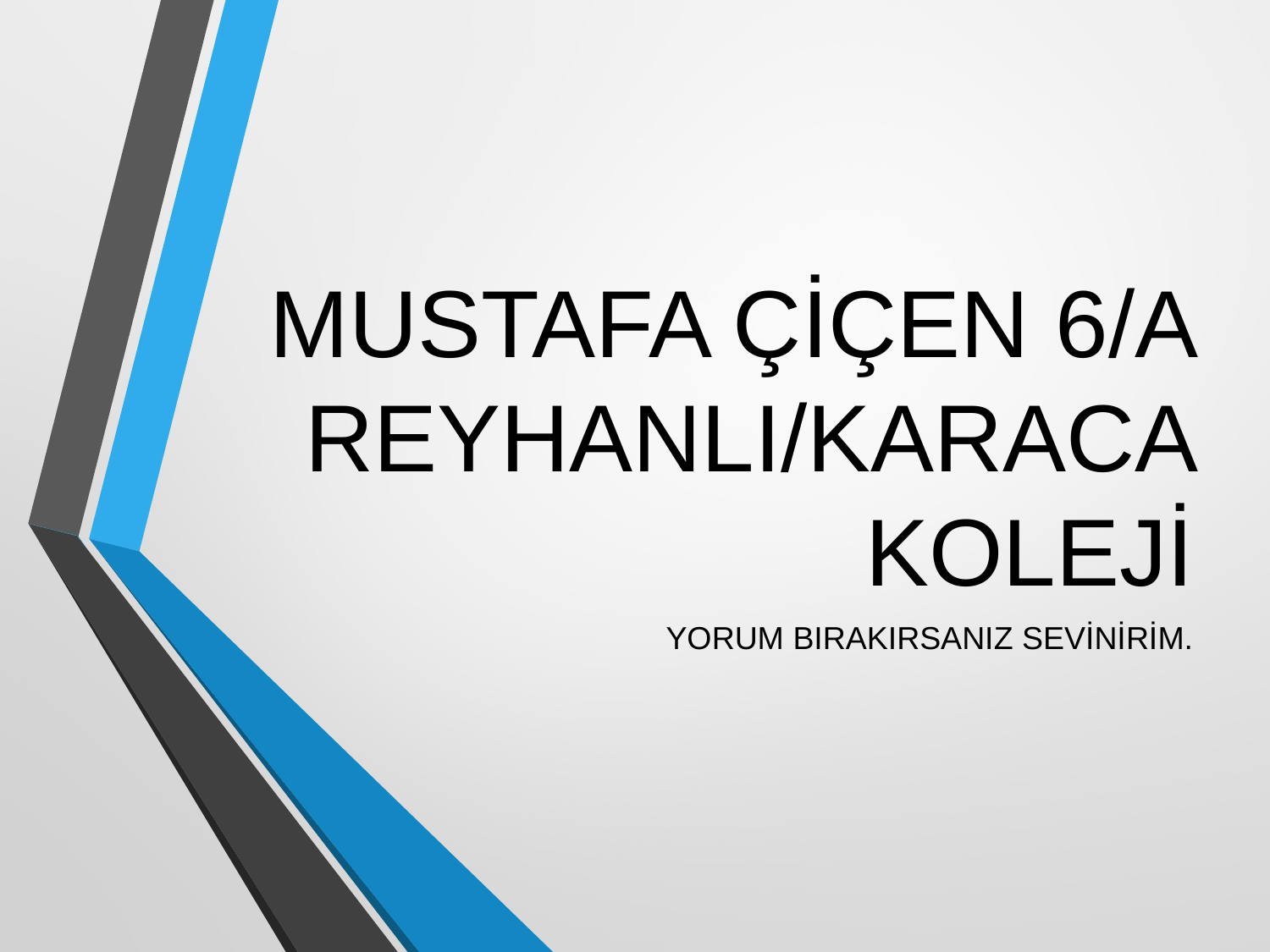

# MUSTAFA ÇİÇEN 6/A REYHANLI/KARACA KOLEJİ
YORUM BIRAKIRSANIZ SEVİNİRİM.